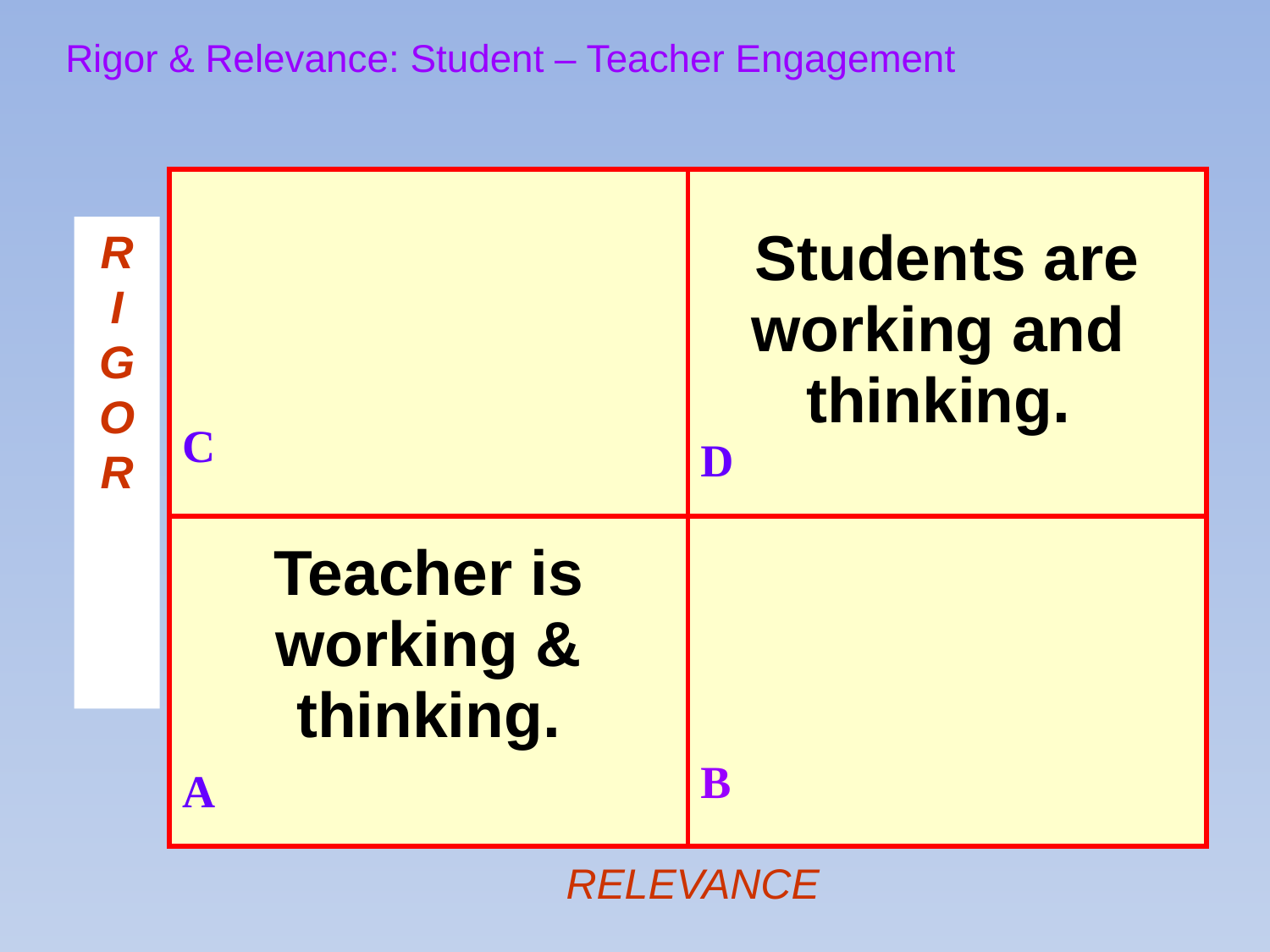

Rigor & Relevance: Student – Teacher Engagement

| C | Students are working and thinking. D |
| --- | --- |
| Teacher is working & thinking. A | B |
R
I
GOR
             RELEVANCE